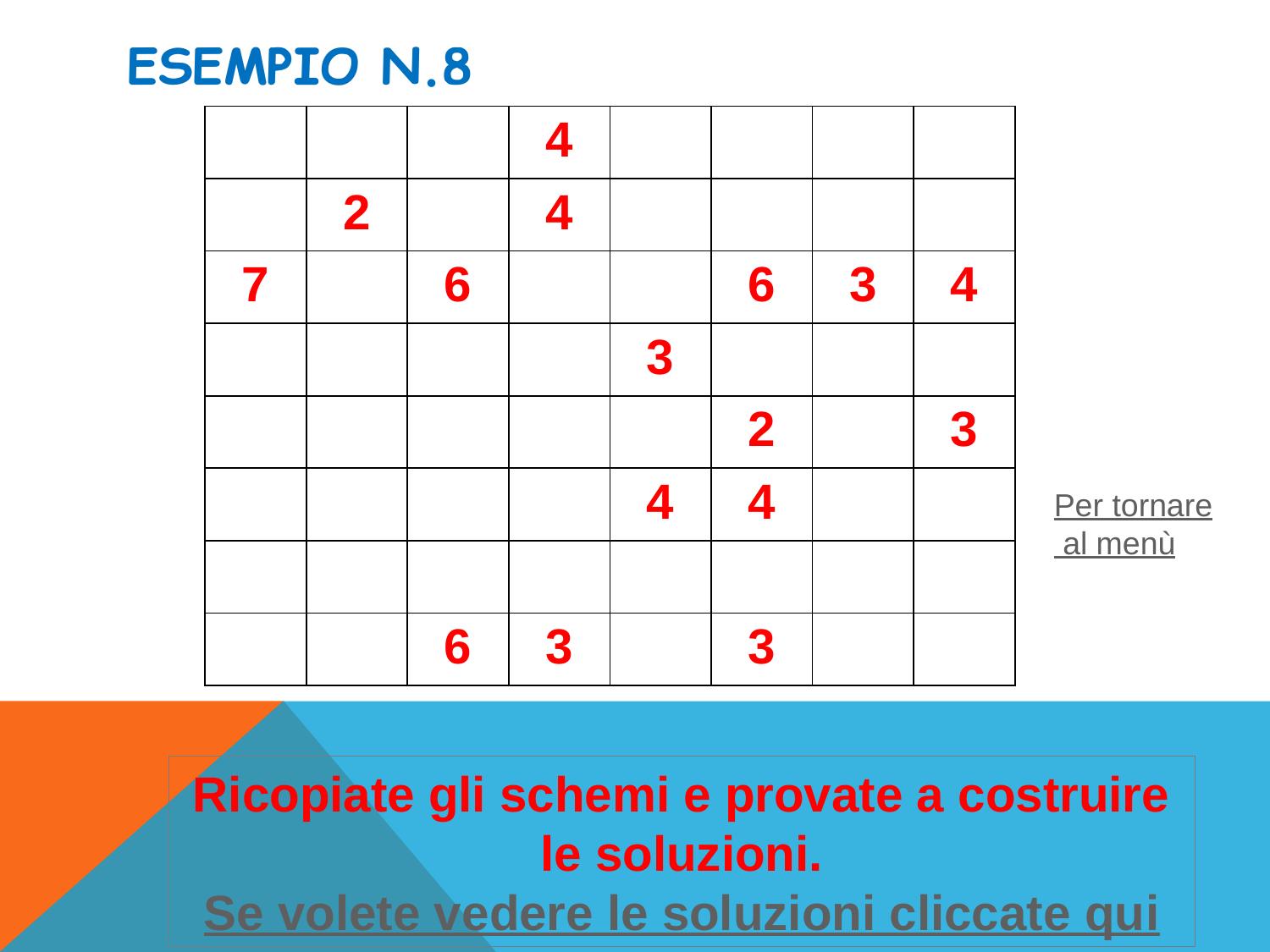

# Esempio n.8
|  |  |  | 4 |  |  |  |  |
| --- | --- | --- | --- | --- | --- | --- | --- |
|  | 2 |  | 4 |  |  |  |  |
| 7 |  | 6 |  |  | 6 | 3 | 4 |
|  |  |  |  | 3 |  |  |  |
|  |  |  |  |  | 2 |  | 3 |
|  |  |  |  | 4 | 4 |  |  |
|  |  |  |  |  |  |  |  |
|  |  | 6 | 3 |  | 3 |  |  |
Per tornare
 al menù
Ricopiate gli schemi e provate a costruire le soluzioni.
Se volete vedere le soluzioni cliccate qui